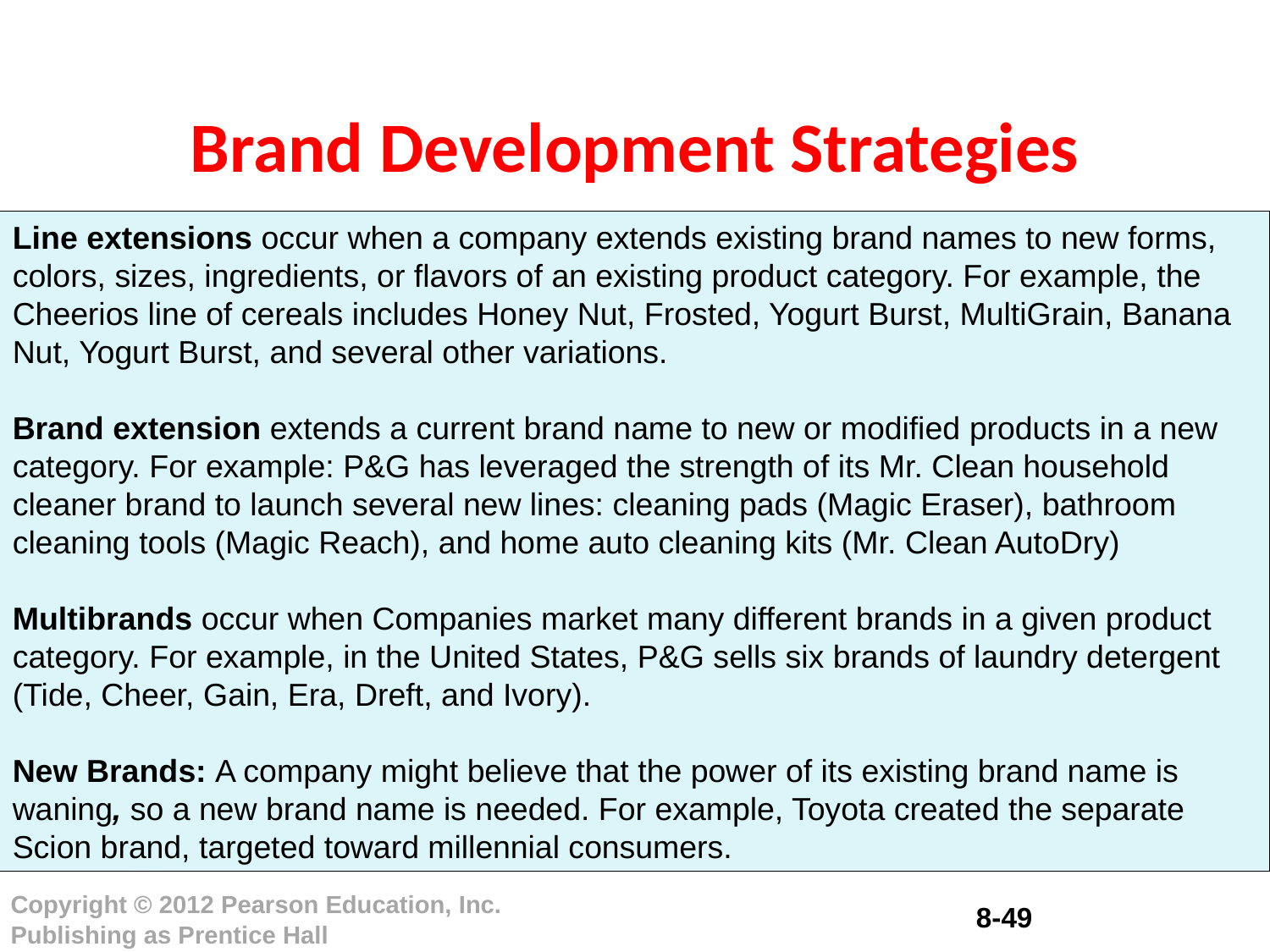

Brand Development Strategies

Line extensions occur when a company extends existing brand names to new forms, colors, sizes, ingredients, or flavors of an existing product category. For example, the
Cheerios line of cereals includes Honey Nut, Frosted, Yogurt Burst, MultiGrain, Banana
Nut, Yogurt Burst, and several other variations.

Brand extension extends a current brand name to new or modified products in a new category. For example: P&G has leveraged the strength of its Mr. Clean household cleaner brand to launch several new lines: cleaning pads (Magic Eraser), bathroom cleaning tools (Magic Reach), and home auto cleaning kits (Mr. Clean AutoDry)

Multibrands occur when Companies market many different brands in a given product category. For example, in the United States, P&G sells six brands of laundry detergent (Tide, Cheer, Gain, Era, Dreft, and Ivory).

New Brands: A company might believe that the power of its existing brand name is waning, so a new brand name is needed. For example, Toyota created the separate Scion brand, targeted toward millennial consumers.